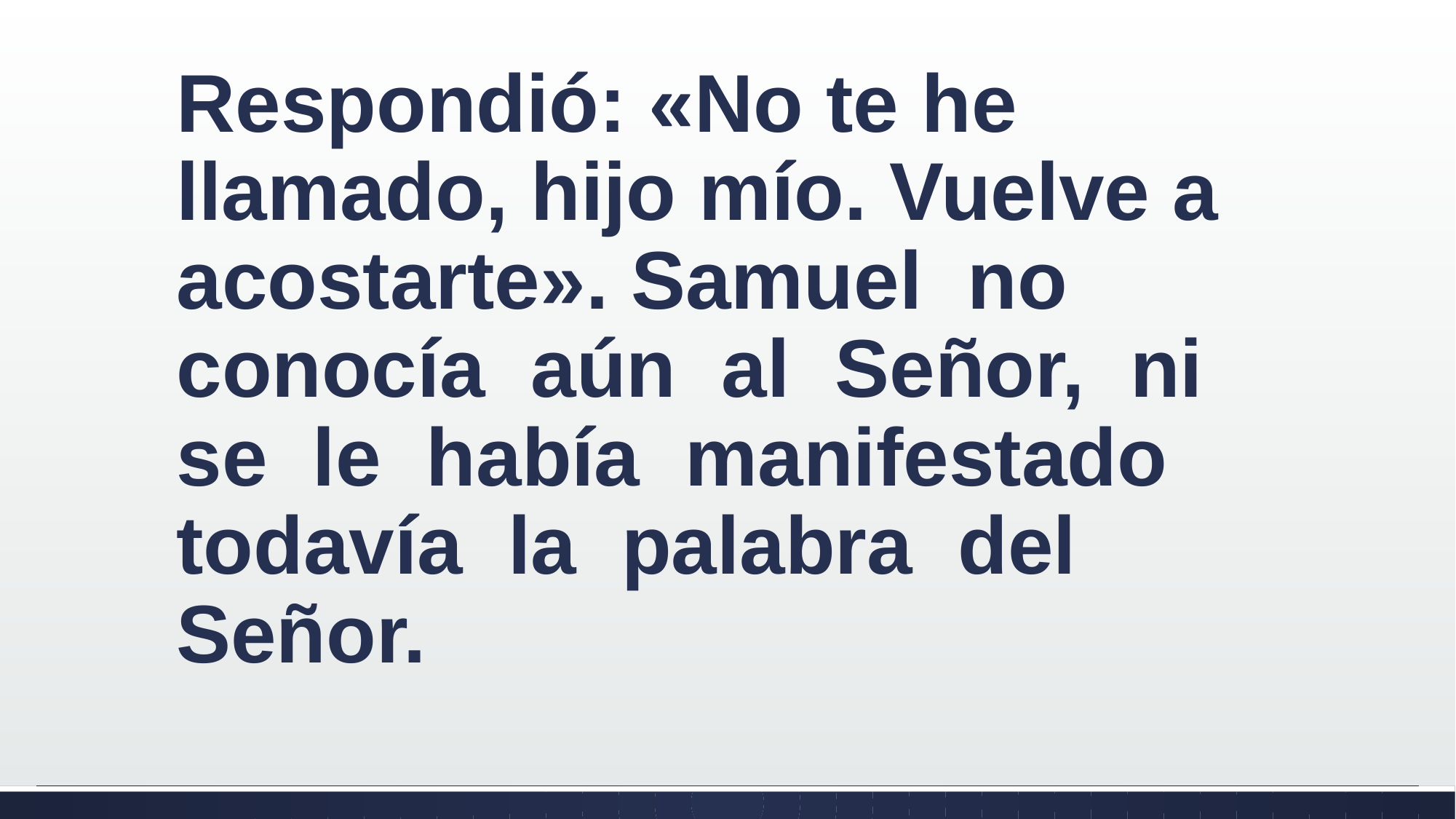

#
Respondió: «No te he llamado, hijo mío. Vuelve a acostarte». Samuel  no  conocía  aún  al  Señor,  ni  se  le  había  manifestado  todavía  la  palabra  del  Señor.